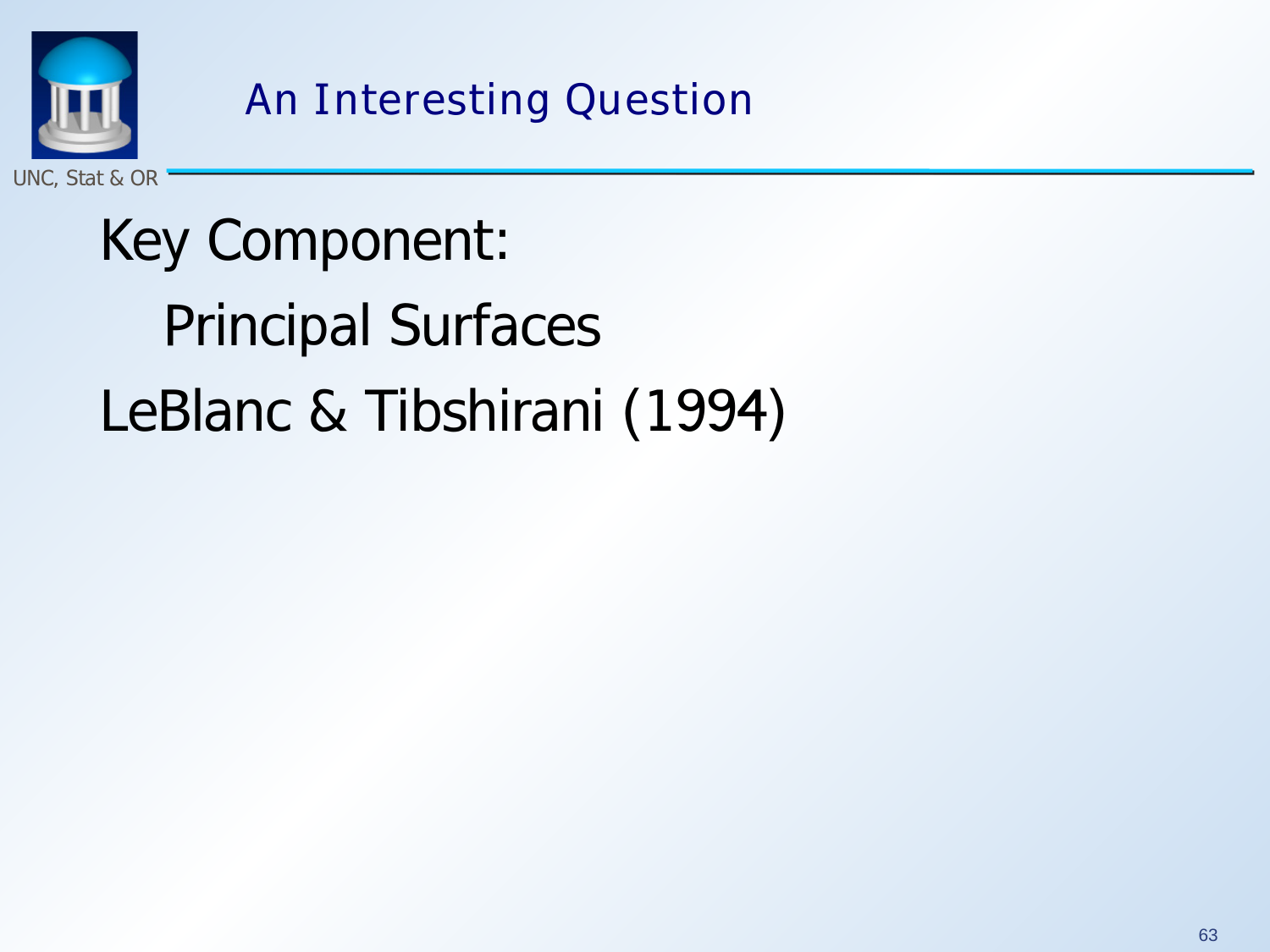

# An Interesting Question
Key Component:
	Principal Surfaces
LeBlanc & Tibshirani (1994)